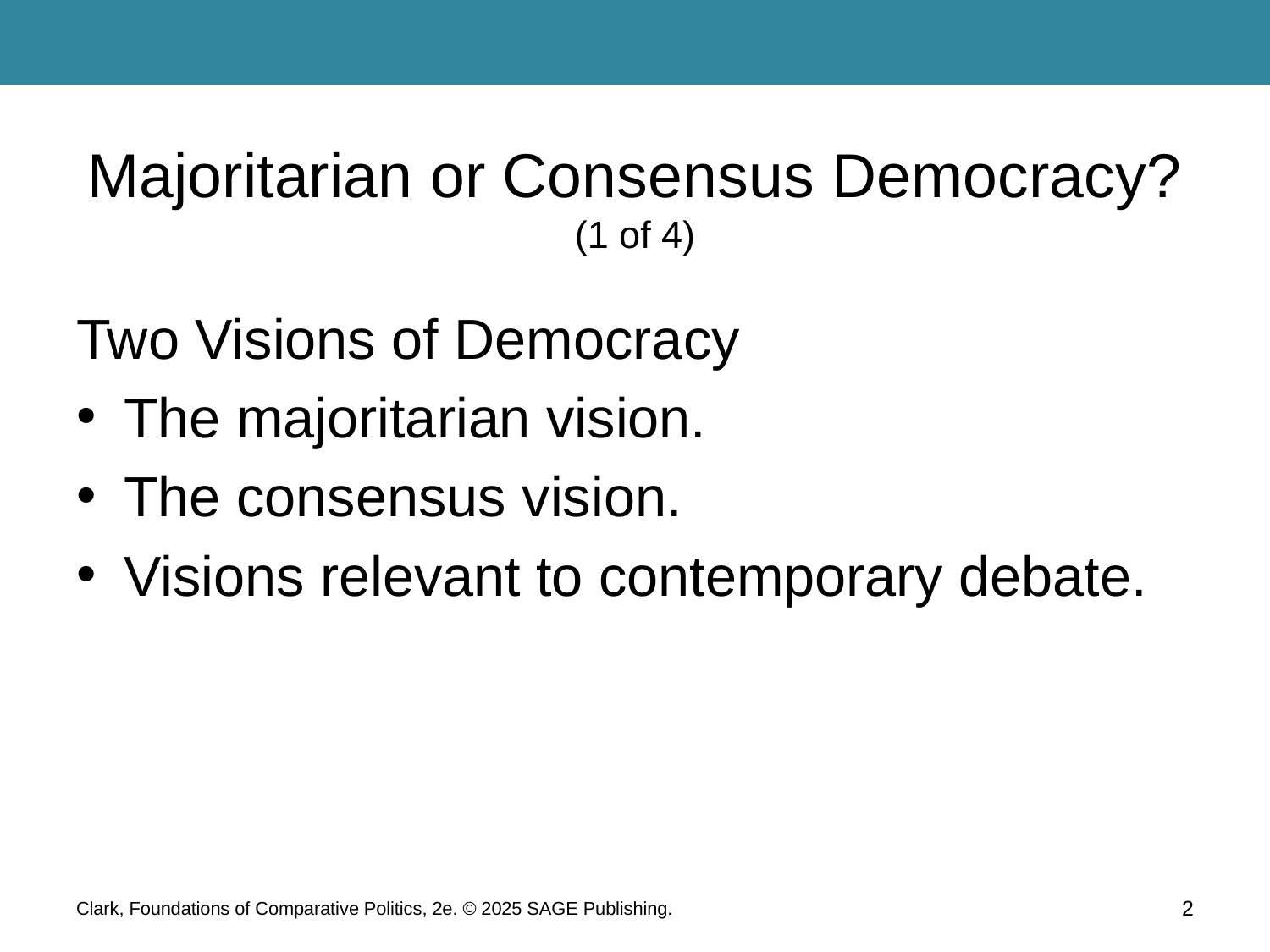

# Majoritarian or Consensus Democracy? (1 of 4)
Two Visions of Democracy
The majoritarian vision.
The consensus vision.
Visions relevant to contemporary debate.

Clark, Foundations of Comparative Politics, 2e. © 2025 SAGE Publishing.
2